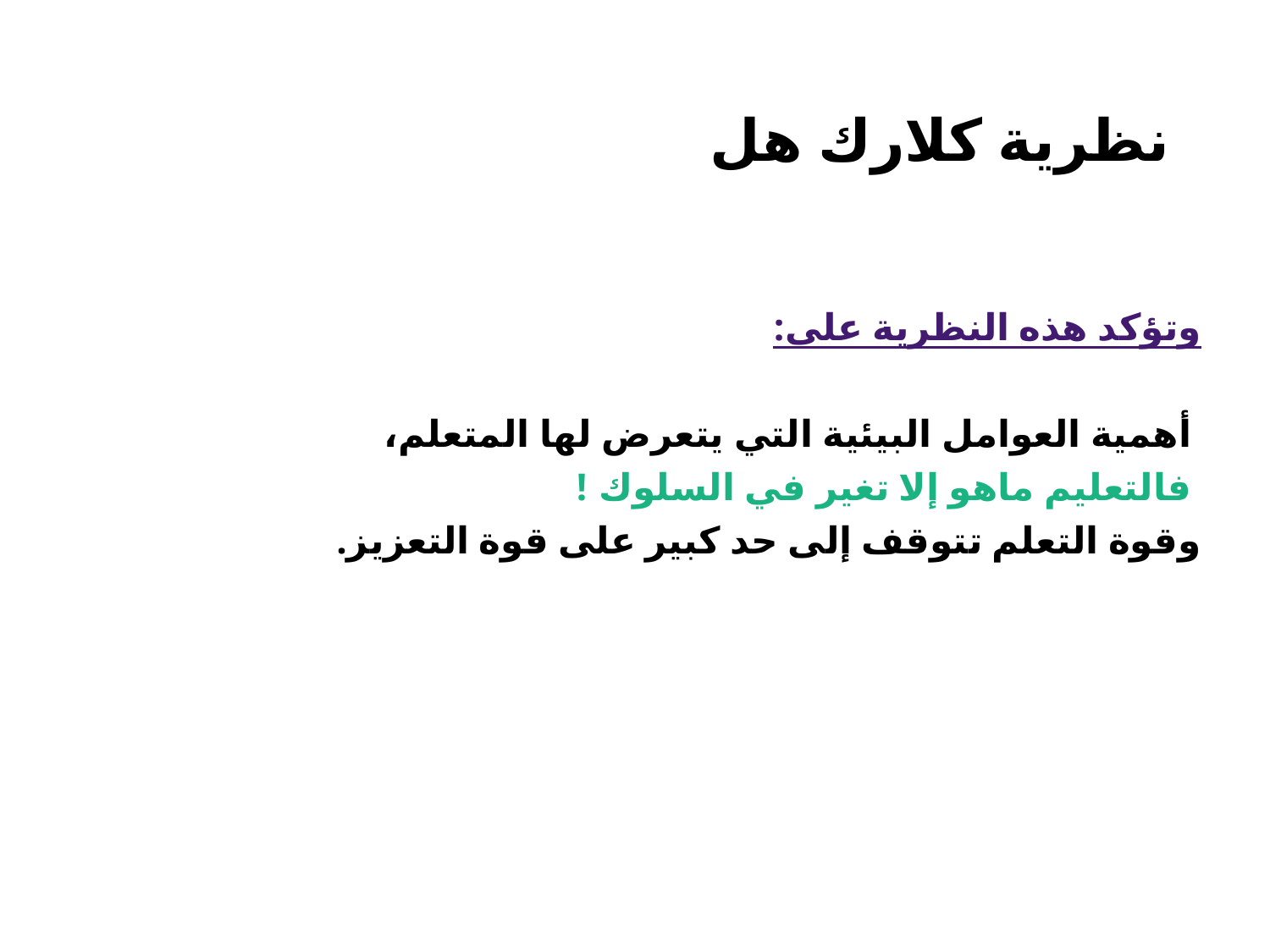

# نظرية كلارك هل

وتؤكد هذه النظرية على:

 أهمية العوامل البيئية التي يتعرض لها المتعلم،
 فالتعليم ماهو إلا تغير في السلوك !
وقوة التعلم تتوقف إلى حد كبير على قوة التعزيز.